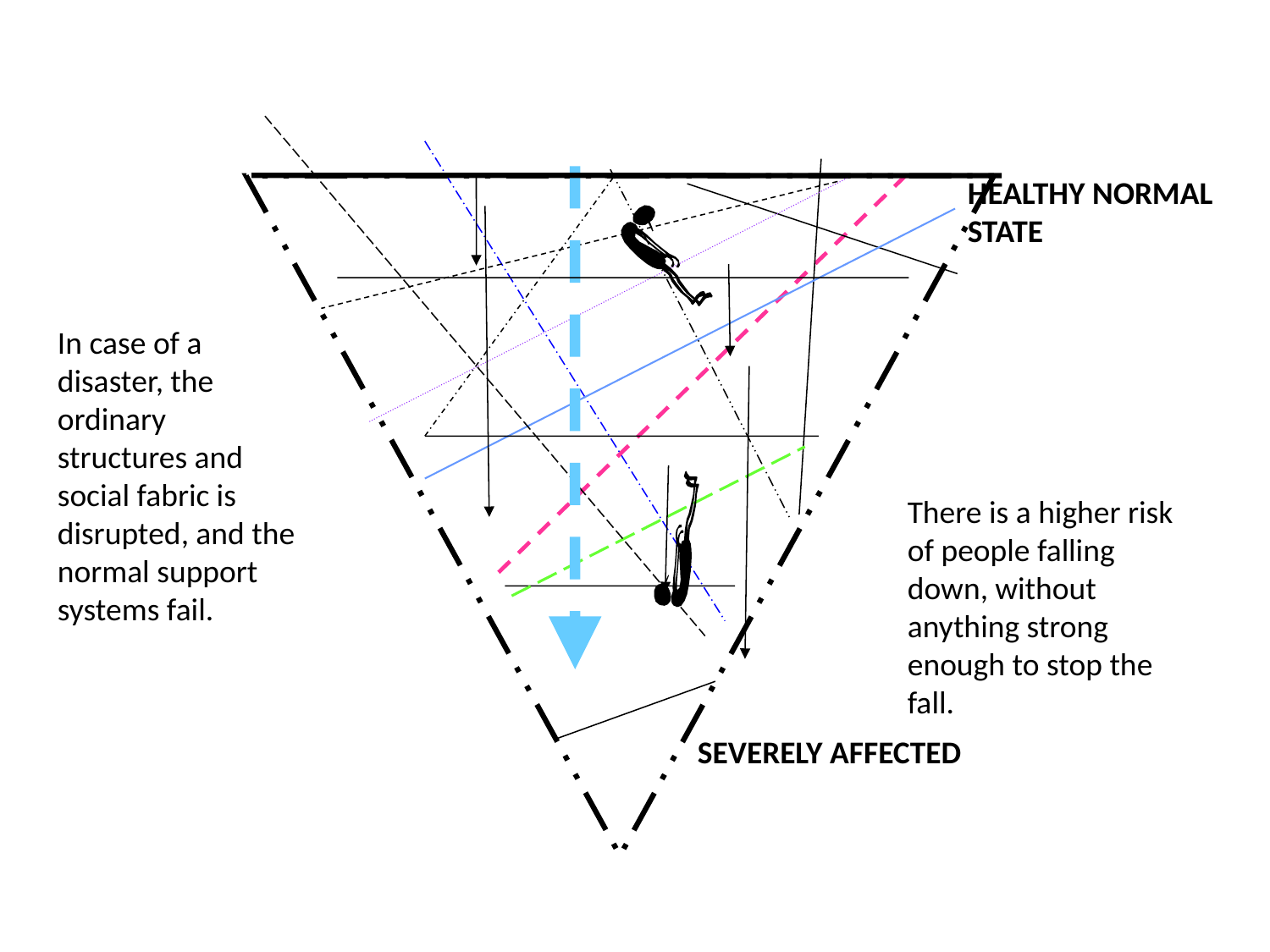

HEALTHY NORMAL STATE

In case of a disaster, the ordinary structures and social fabric is disrupted, and the normal support systems fail.

There is a higher risk of people falling down, without anything strong enough to stop the fall.

SEVERELY AFFECTED